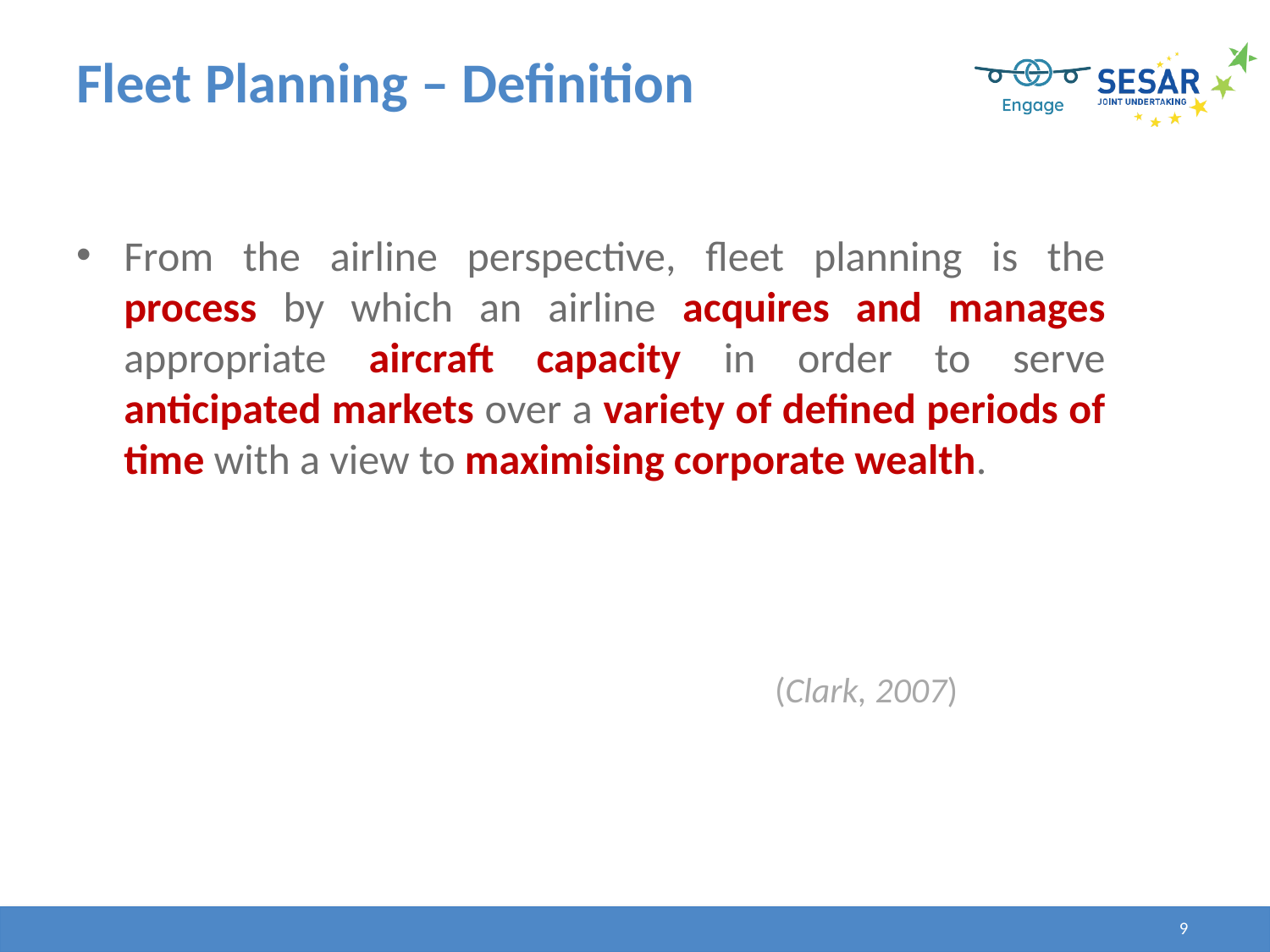

# Fleet Planning – Definition
From the airline perspective, fleet planning is the process by which an airline acquires and manages appropriate aircraft capacity in order to serve anticipated markets over a variety of defined periods of time with a view to maximising corporate wealth.

								(Clark, 2007)

9